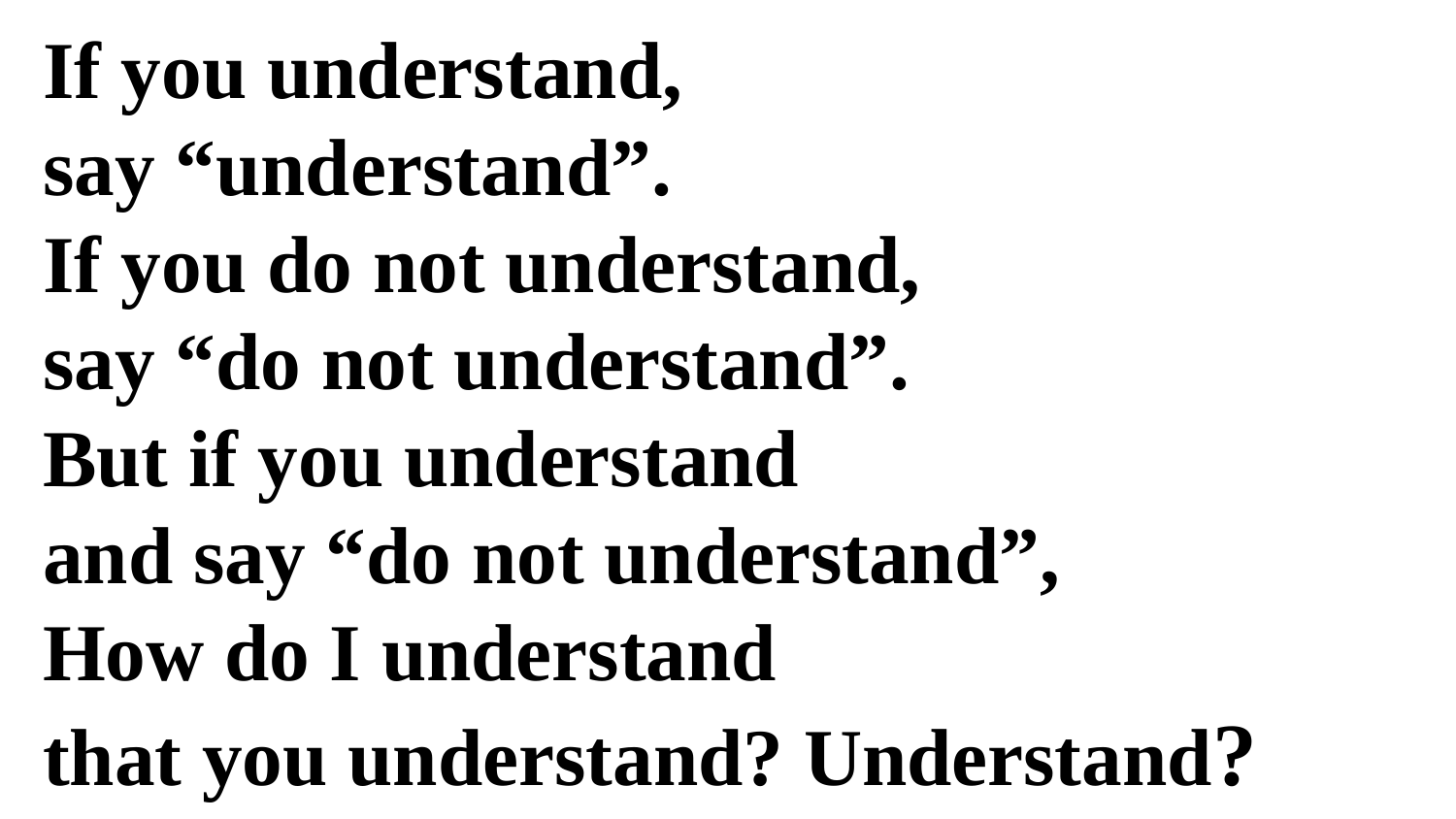

If you understand,
say “understand”.
If you do not understand,
say “do not understand”.
But if you understand
and say “do not understand”,
How do I understand
that you understand? Understand?